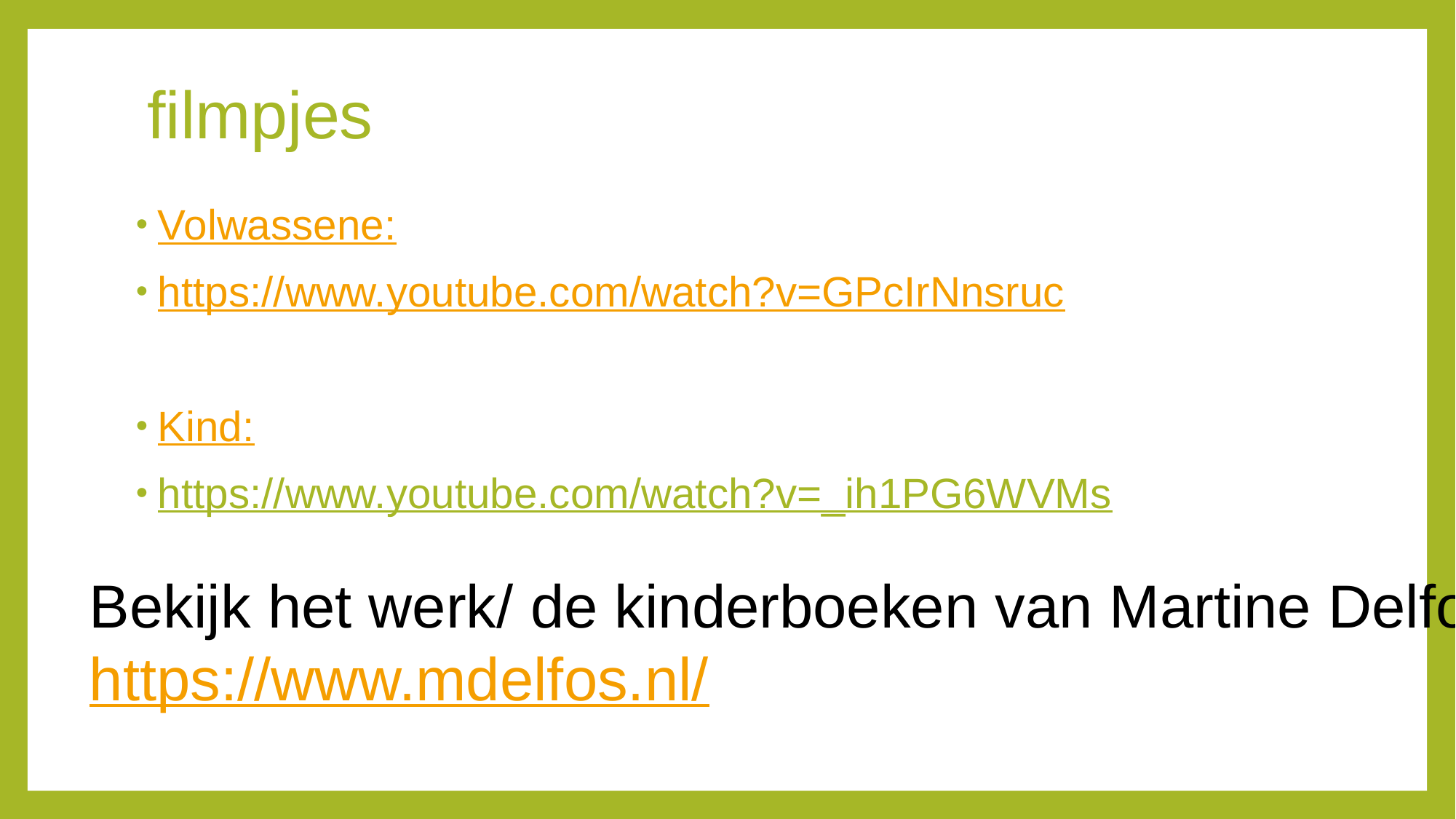

# filmpjes
Volwassene:
https://www.youtube.com/watch?v=GPcIrNnsruc

Kind:
https://www.youtube.com/watch?v=_ih1PG6WVMs

Bekijk het werk/ de kinderboeken van Martine Delfos
https://www.mdelfos.nl/